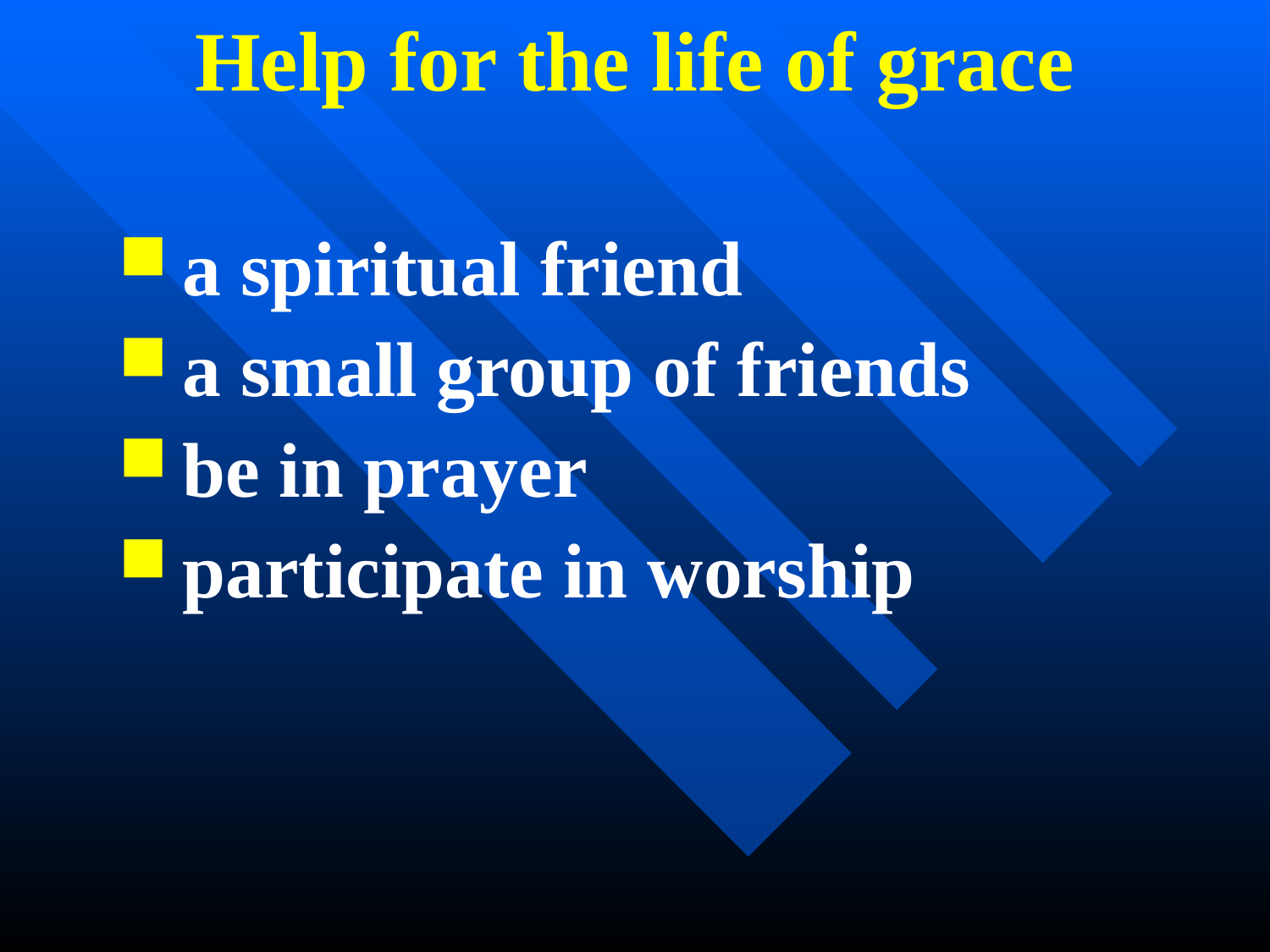

Help for the life of grace
a spiritual friend
a small group of friends
be in prayer
participate in worship